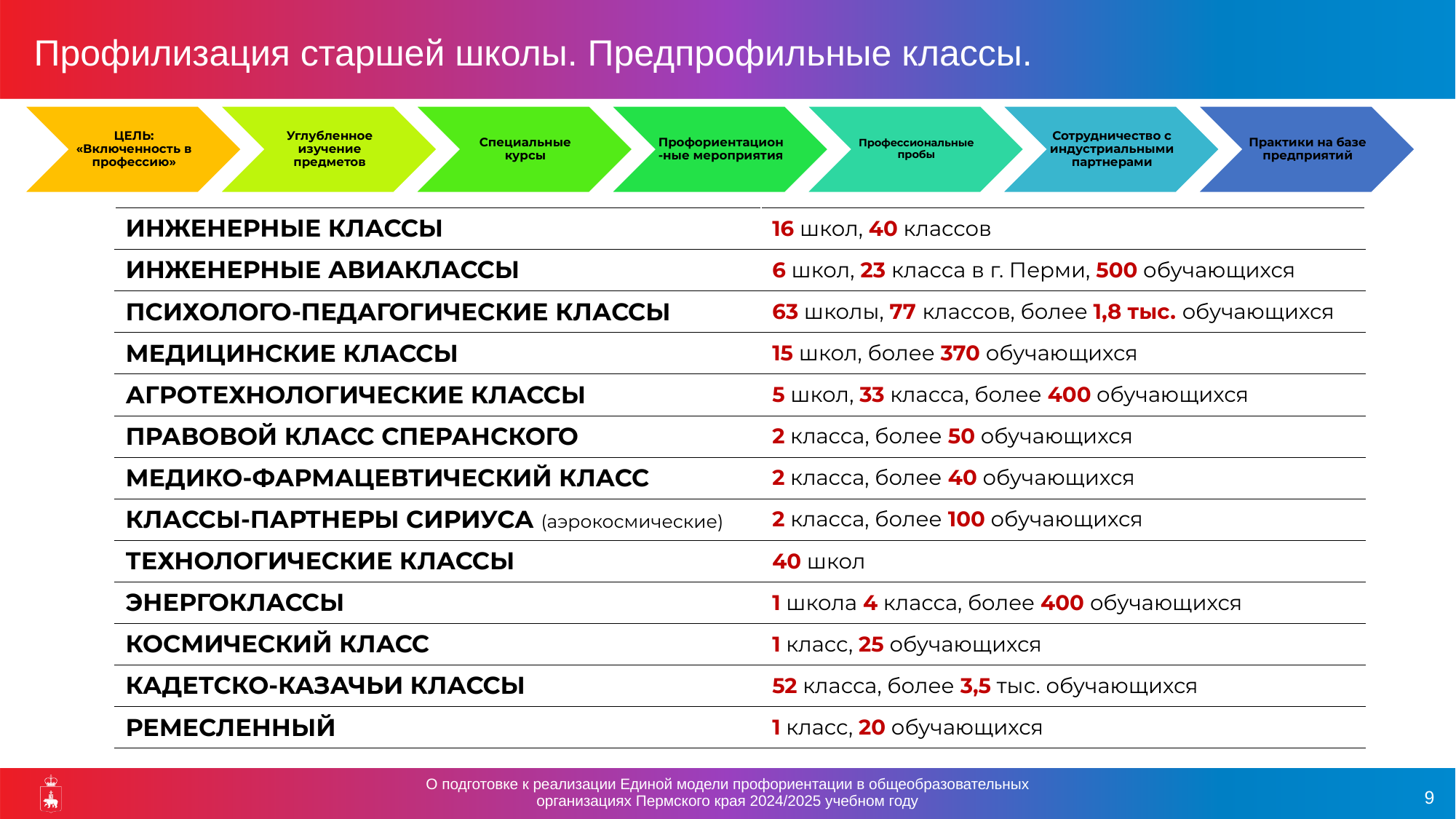

Профилизация старшей школы. Предпрофильные классы.

ЦЕЛЬ: «Включенность в профессию»
Углубленное изучение предметов
Специальные курсы
Профориентацион-ные мероприятия
Профессиональные пробы
Сотрудничество с индустриальными партнерами
Практики на базе предприятий
| ИНЖЕНЕРНЫЕ КЛАССЫ | 16 школ, 40 классов |
| --- | --- |
| ИНЖЕНЕРНЫЕ АВИАКЛАССЫ | 6 школ, 23 класса в г. Перми, 500 обучающихся |
| ПСИХОЛОГО-ПЕДАГОГИЧЕСКИЕ КЛАССЫ | 63 школы, 77 классов, более 1,8 тыс. обучающихся |
| МЕДИЦИНСКИЕ КЛАССЫ | 15 школ, более 370 обучающихся |
| АГРОТЕХНОЛОГИЧЕСКИЕ КЛАССЫ | 5 школ, 33 класса, более 400 обучающихся |
| ПРАВОВОЙ КЛАСС СПЕРАНСКОГО | 2 класса, более 50 обучающихся |
| МЕДИКО-ФАРМАЦЕВТИЧЕСКИЙ КЛАСС | 2 класса, более 40 обучающихся |
| КЛАССЫ-ПАРТНЕРЫ СИРИУСА (аэрокосмические) | 2 класса, более 100 обучающихся |
| ТЕХНОЛОГИЧЕСКИЕ КЛАССЫ | 40 школ |
| ЭНЕРГОКЛАССЫ | 1 школа 4 класса, более 400 обучающихся |
| КОСМИЧЕСКИЙ КЛАСС | 1 класс, 25 обучающихся |
| КАДЕТСКО-КАЗАЧЬИ КЛАССЫ | 52 класса, более 3,5 тыс. обучающихся |
| РЕМЕСЛЕННЫЙ | 1 класс, 20 обучающихся |
О подготовке к реализации Единой модели профориентации в общеобразовательных организациях Пермского края 2024/2025 учебном году